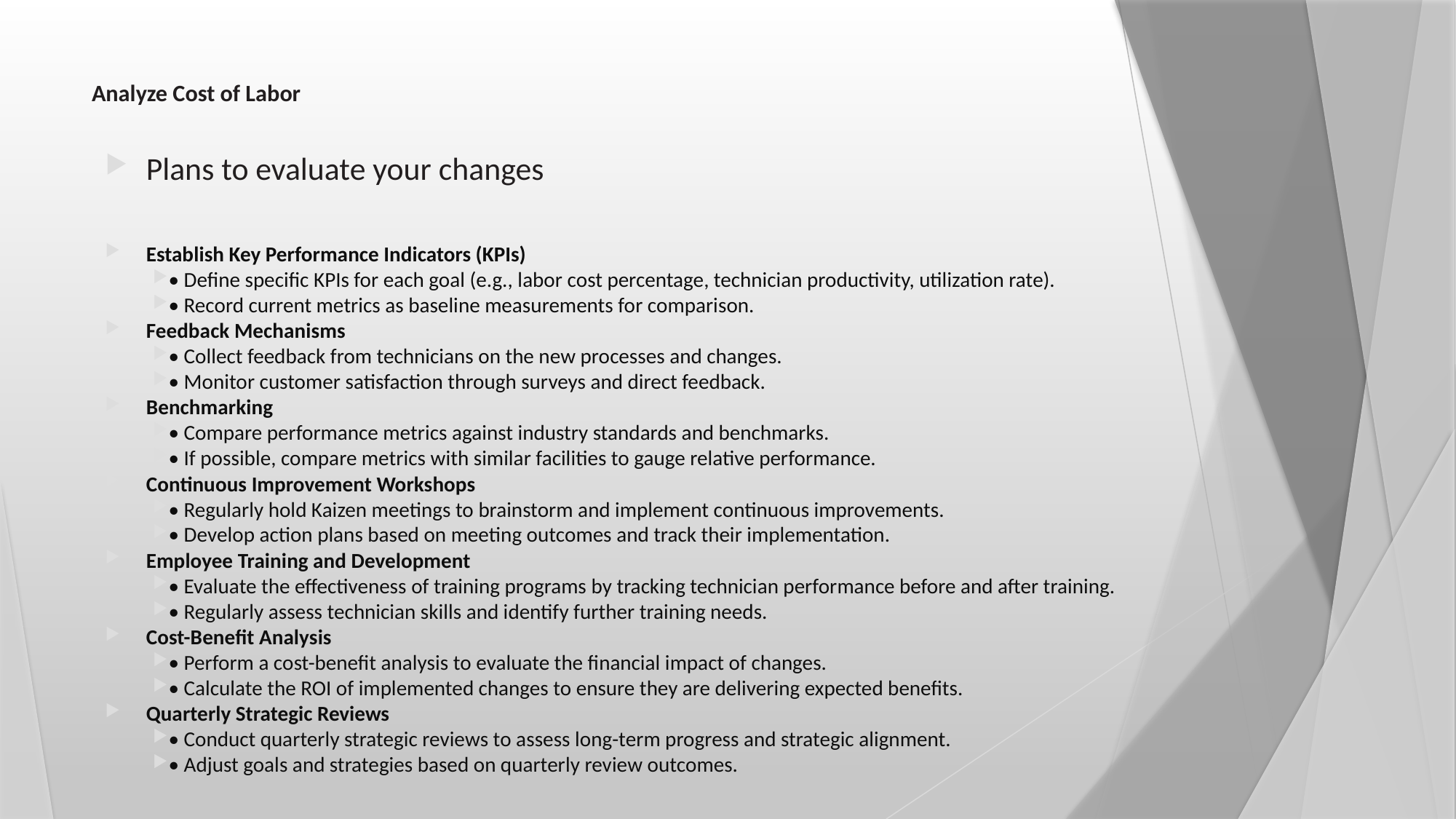

# Analyze Cost of Labor

Plans to evaluate your changes

Establish Key Performance Indicators (KPIs)
• Define specific KPIs for each goal (e.g., labor cost percentage, technician productivity, utilization rate).
• Record current metrics as baseline measurements for comparison.
Feedback Mechanisms
• Collect feedback from technicians on the new processes and changes.
• Monitor customer satisfaction through surveys and direct feedback.
Benchmarking
• Compare performance metrics against industry standards and benchmarks.
• If possible, compare metrics with similar facilities to gauge relative performance.
Continuous Improvement Workshops
• Regularly hold Kaizen meetings to brainstorm and implement continuous improvements.
• Develop action plans based on meeting outcomes and track their implementation.
Employee Training and Development
• Evaluate the effectiveness of training programs by tracking technician performance before and after training.
• Regularly assess technician skills and identify further training needs.
Cost-Benefit Analysis
• Perform a cost-benefit analysis to evaluate the financial impact of changes.
• Calculate the ROI of implemented changes to ensure they are delivering expected benefits.
Quarterly Strategic Reviews
• Conduct quarterly strategic reviews to assess long-term progress and strategic alignment.
• Adjust goals and strategies based on quarterly review outcomes.